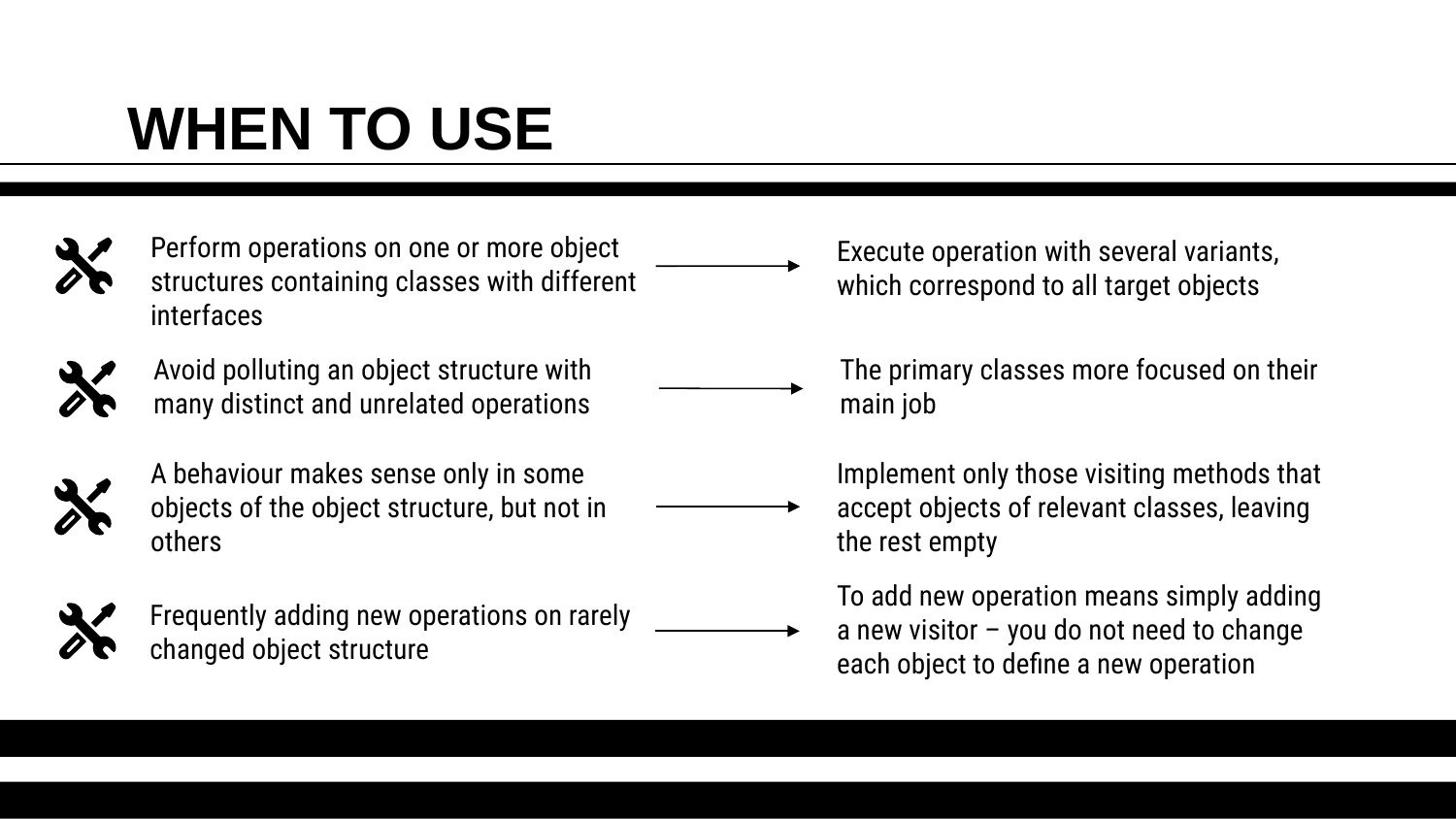

# WHEN TO USE

Perform operations on one or more object structures containing classes with different interfaces
Execute operation with several variants, which correspond to all target objects

Avoid polluting an object structure with many distinct and unrelated operations

The primary classes more focused on their main job

A behaviour makes sense only in some objects of the object structure, but not in others

Implement only those visiting methods that accept objects of relevant classes, leaving the rest empty

To add new operation means simply adding a new visitor – you do not need to change each object to define a new operation

Frequently adding new operations on rarely changed object structure